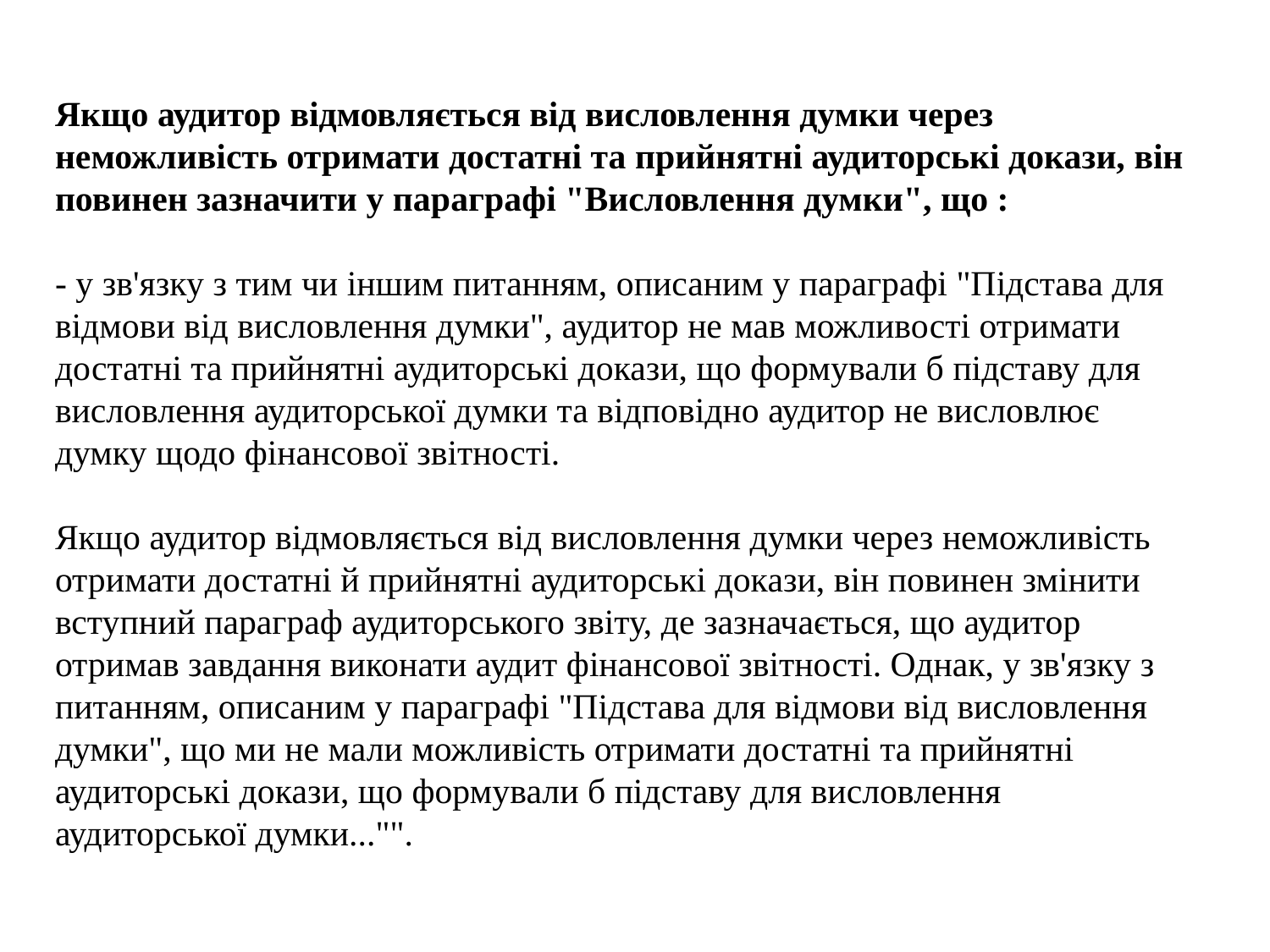

Якщо аудитор відмовляється від висловлення думки через неможливість отримати достатні та прийнятні аудиторські докази, він повинен зазначити у параграфі "Висловлення думки", що :
- у зв'язку з тим чи іншим питанням, описаним у параграфі "Підстава для відмови від висловлення думки", аудитор не мав можливості отримати достатні та прийнятні аудиторські докази, що формували б підставу для висловлення аудиторської думки та відповідно аудитор не висловлює думку щодо фінансової звітності.
Якщо аудитор відмовляється від висловлення думки через неможливість отримати достатні й прийнятні аудиторські докази, він повинен змінити вступний параграф аудиторського звіту, де зазначається, що аудитор отримав завдання виконати аудит фінансової звітності. Однак, у зв'язку з питанням, описаним у параграфі "Підстава для відмови від висловлення думки", що ми не мали можливість отримати достатні та прийнятні аудиторські докази, що формували б підставу для висловлення аудиторської думки..."".